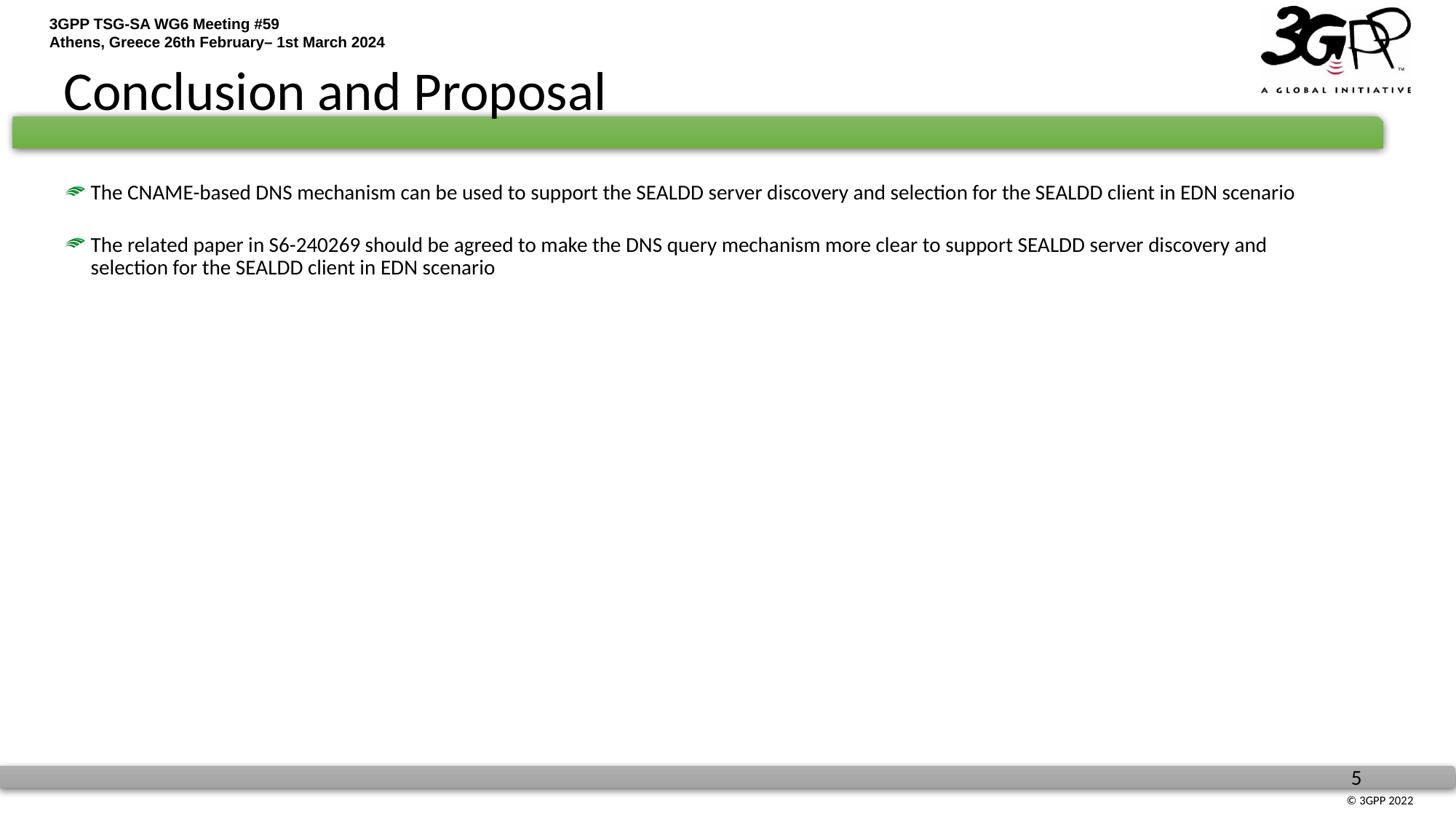

# Conclusion and Proposal
The CNAME-based DNS mechanism can be used to support the SEALDD server discovery and selection for the SEALDD client in EDN scenario
The related paper in S6-240269 should be agreed to make the DNS query mechanism more clear to support SEALDD server discovery and selection for the SEALDD client in EDN scenario